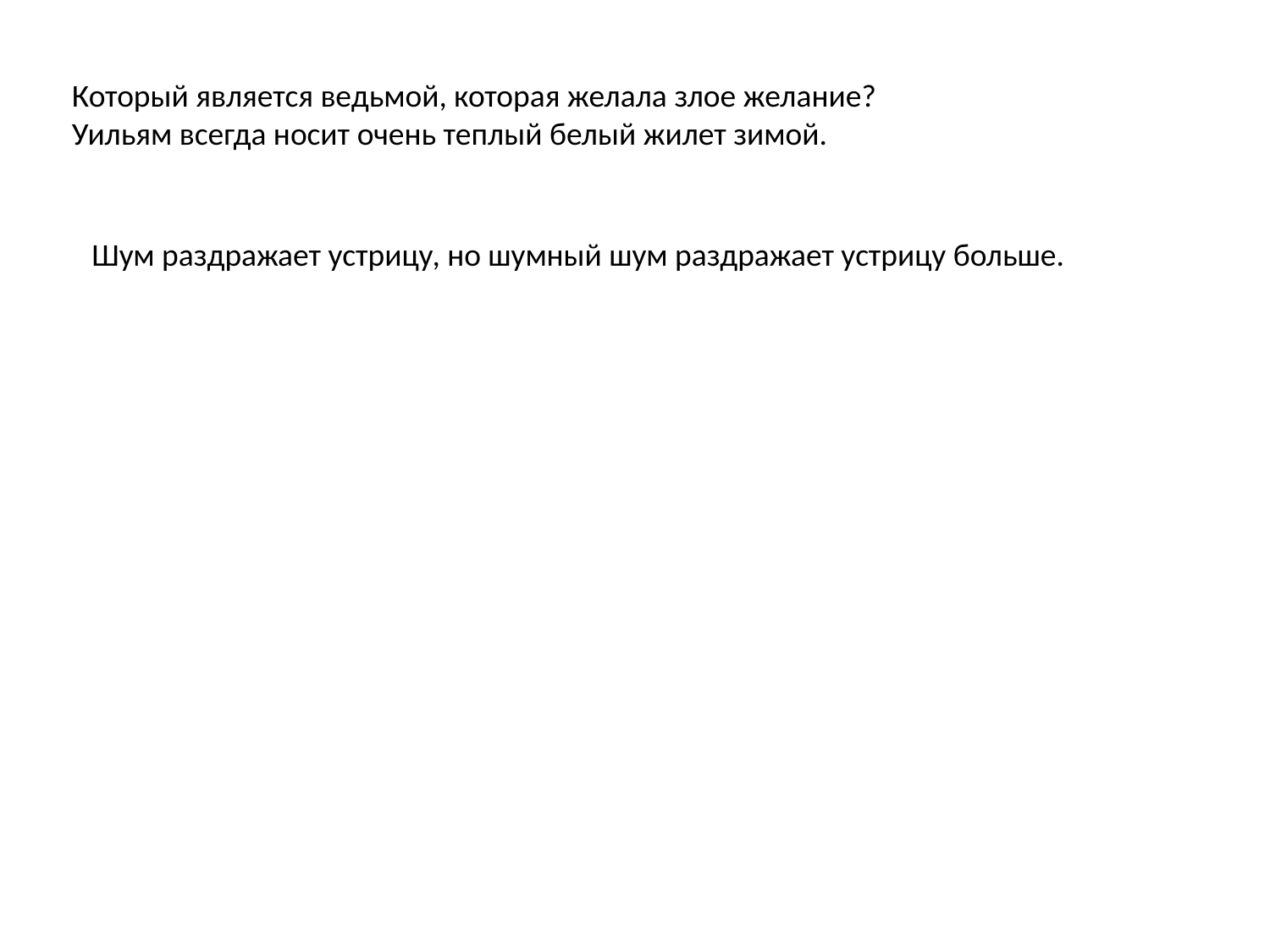

Который является ведьмой, которая желала злое желание?
Уильям всегда носит очень теплый белый жилет зимой.
Шум раздражает устрицу, но шумный шум раздражает устрицу больше.